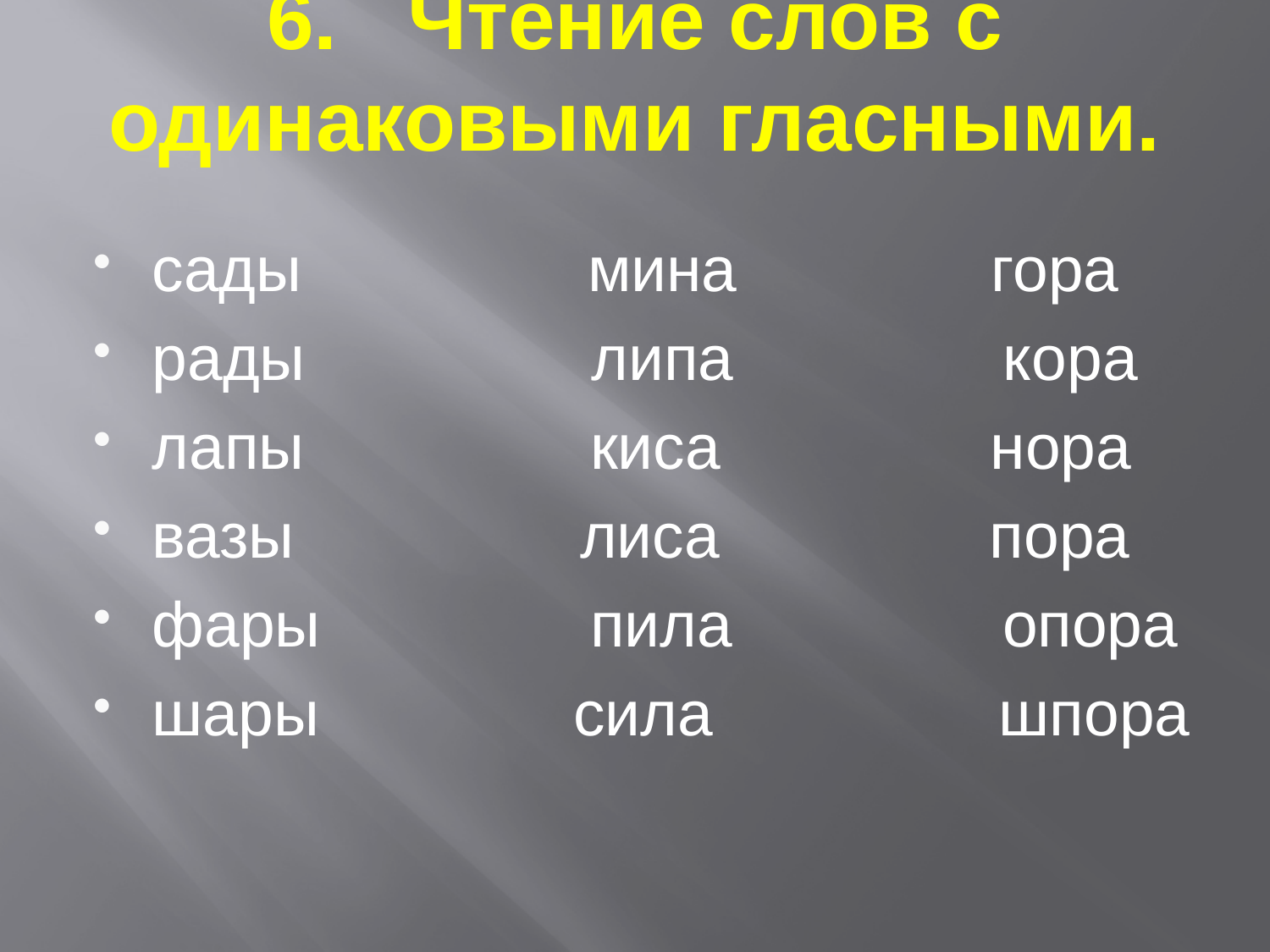

# 6.   Чтение слов с одинаковыми гласными.
сады                  мина                гора
рады                  липа                 кора
лапы                  киса                 нора
вазы                  лиса                 пора
фары                 пила                 опора
шары                сила                  шпора